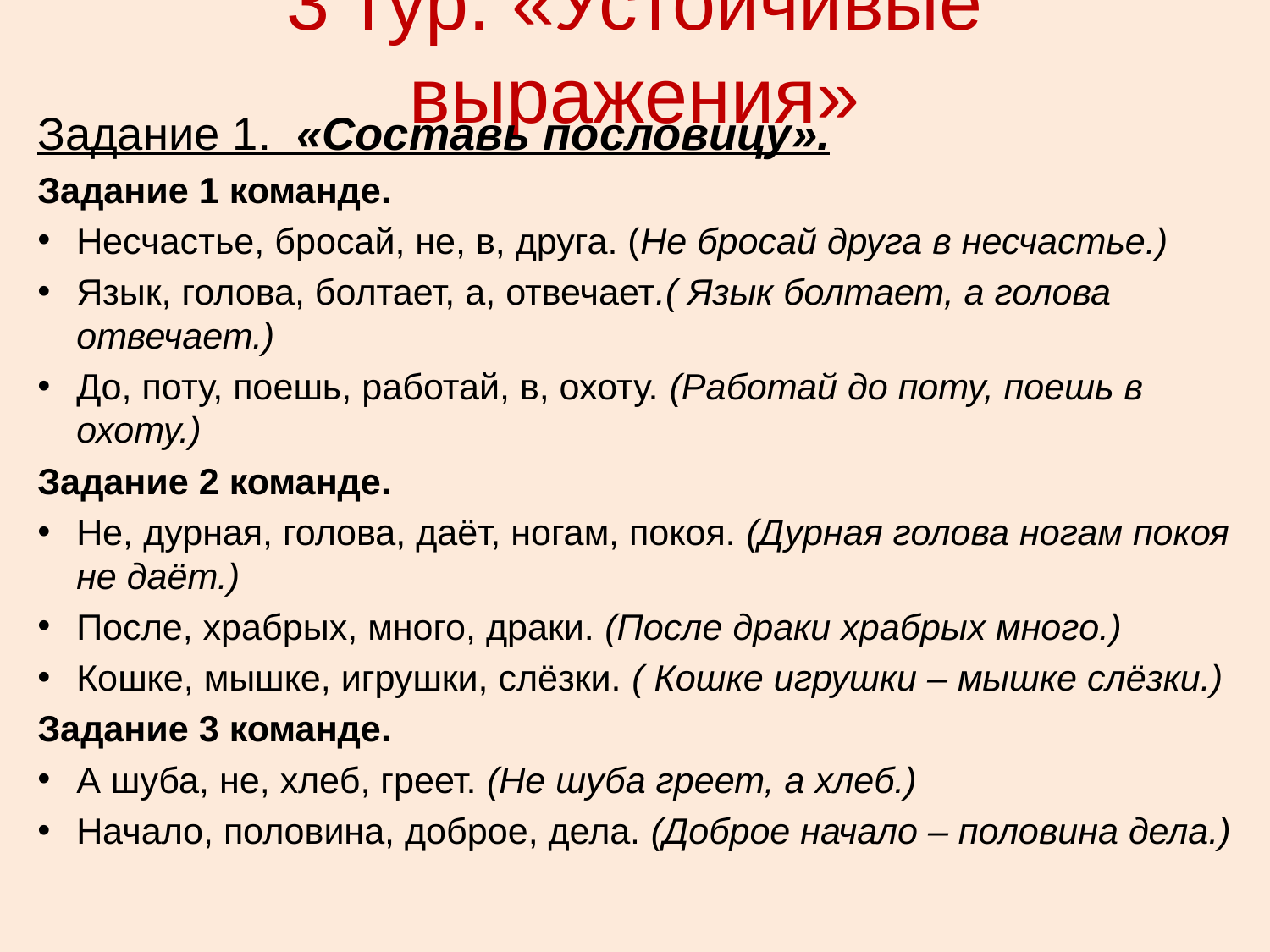

# 3 тур. «Устойчивые выражения»
Задание 1.  «Составь пословицу».
Задание 1 команде.
Несчастье, бросай, не, в, друга. (Не бросай друга в несчастье.)
Язык, голова, болтает, а, отвечает.( Язык болтает, а голова отвечает.)
До, поту, поешь, работай, в, охоту. (Работай до поту, поешь в охоту.)
Задание 2 команде.
Не, дурная, голова, даёт, ногам, покоя. (Дурная голова ногам покоя не даёт.)
После, храбрых, много, драки. (После драки храбрых много.)
Кошке, мышке, игрушки, слёзки. ( Кошке игрушки – мышке слёзки.)
Задание 3 команде.
А шуба, не, хлеб, греет. (Не шуба греет, а хлеб.)
Начало, половина, доброе, дела. (Доброе начало – половина дела.)